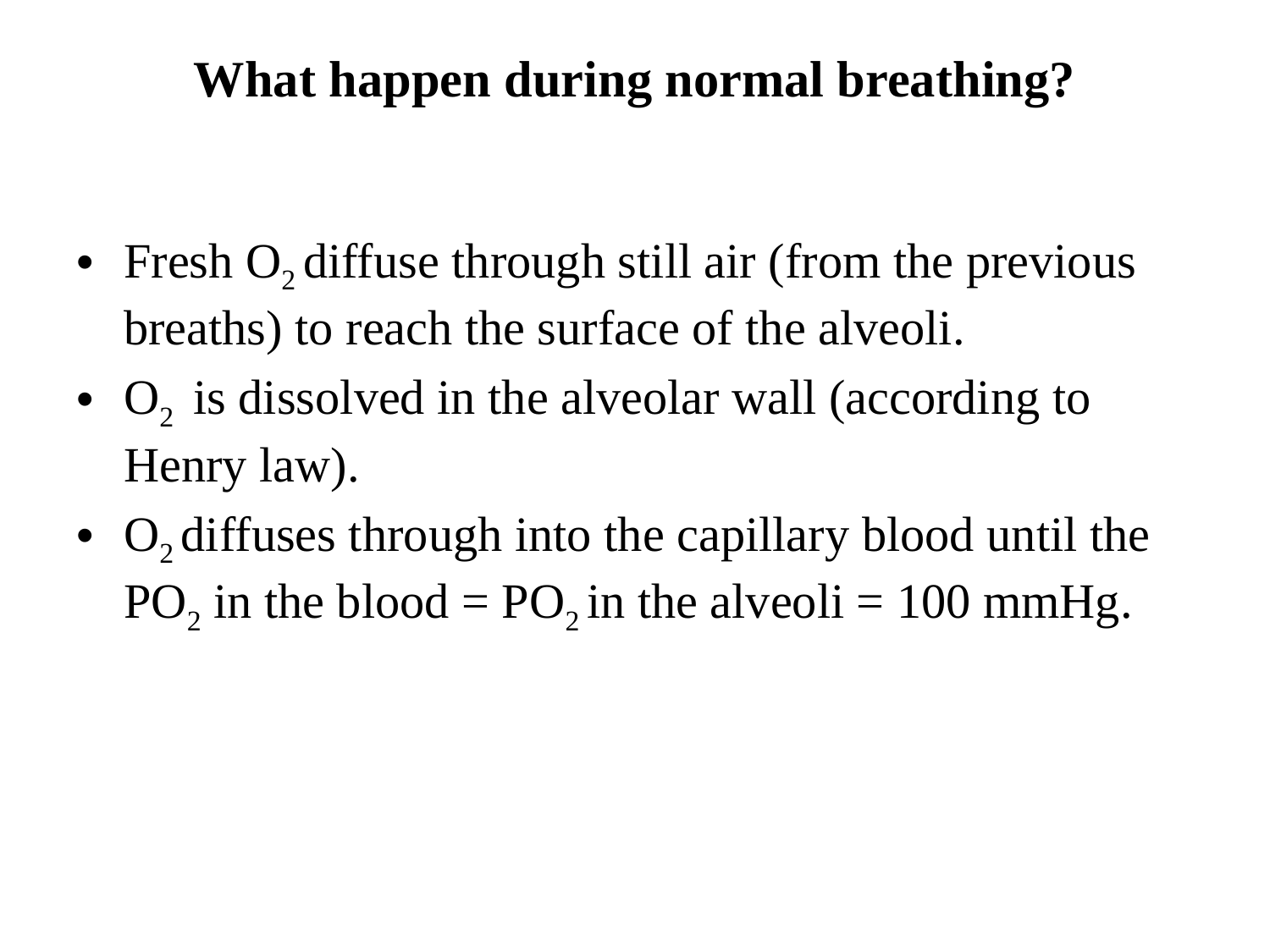

# What happen during normal breathing?
Fresh O2 diffuse through still air (from the previous breaths) to reach the surface of the alveoli.
O2  is dissolved in the alveolar wall (according to Henry law).
O2 diffuses through into the capillary blood until the PO2 in the blood = PO2 in the alveoli = 100 mmHg.